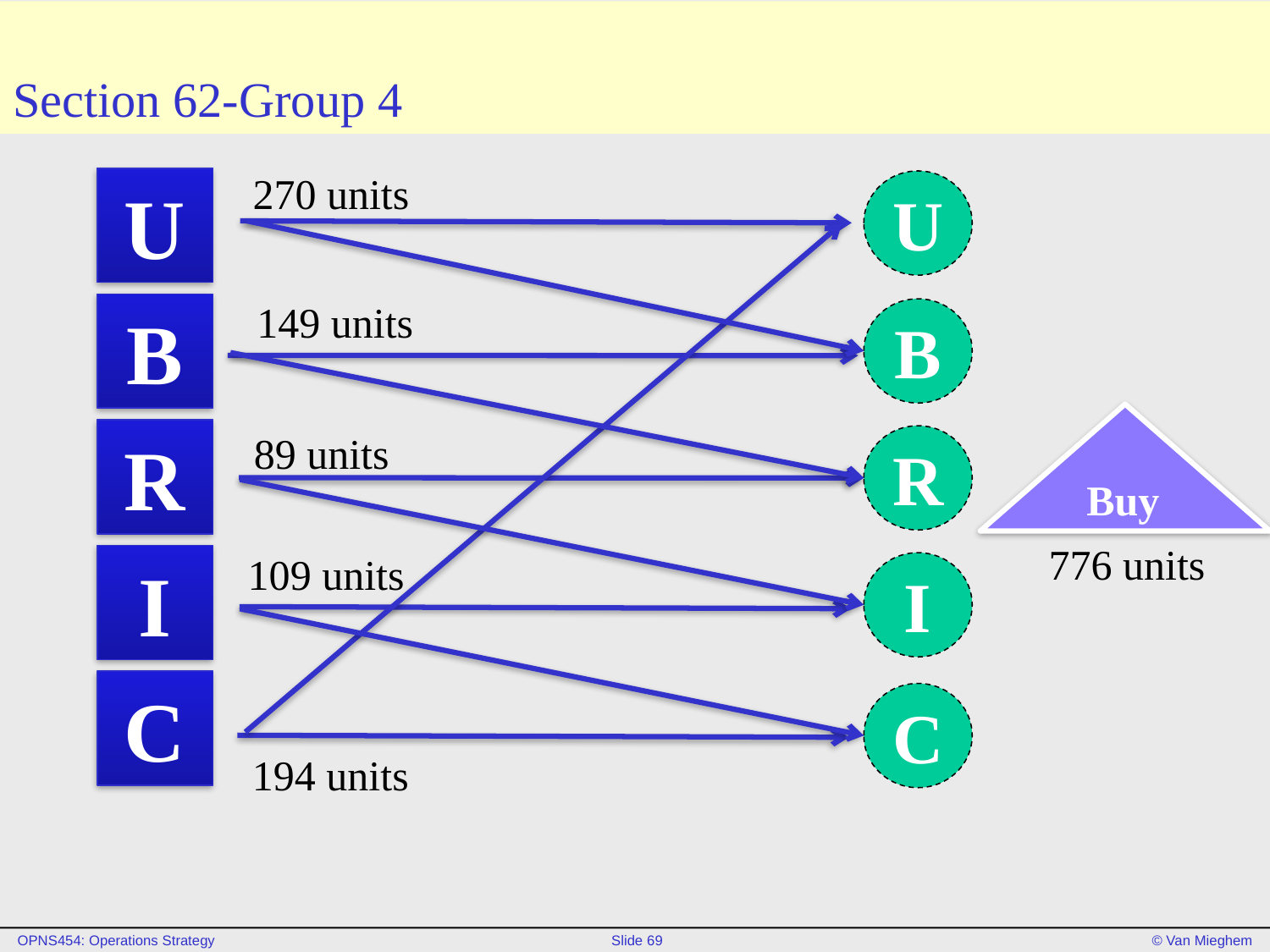

# Section 62-Group 4
270 units
149 units
89 units
109 units
194 units
U
U
B
R
I
C
B
  Buy
776 units
R
I
C